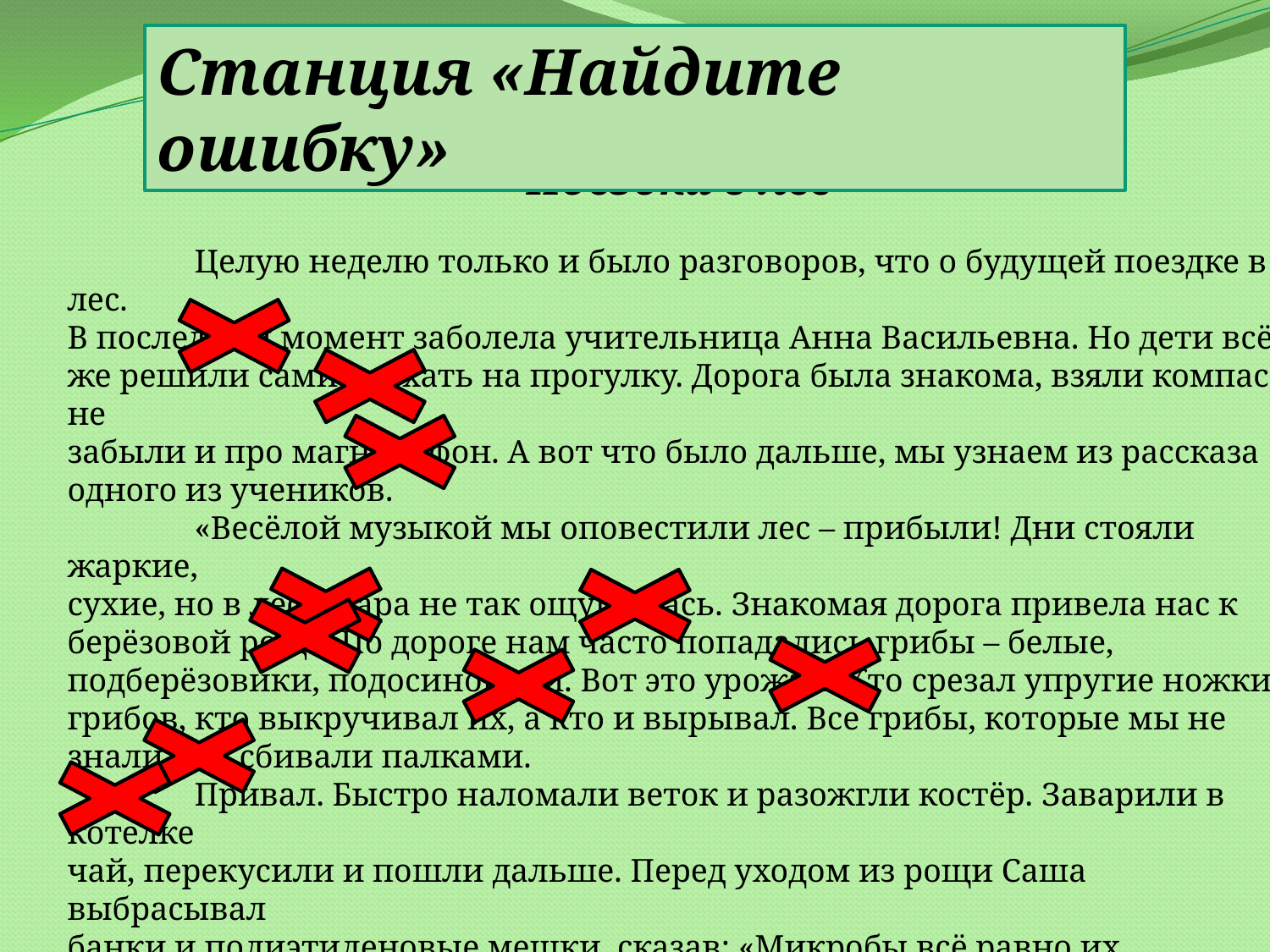

Станция «Найдите ошибку»
Поездка в лес

	Целую неделю только и было разговоров, что о будущей поездке в лес.
В последний момент заболела учительница Анна Васильевна. Но дети всё же решили сами поехать на прогулку. Дорога была знакома, взяли компас, не
забыли и про магнитофон. А вот что было дальше, мы узнаем из рассказа
одного из учеников.
	«Весёлой музыкой мы оповестили лес – прибыли! Дни стояли жаркие,
сухие, но в лесу жара не так ощущалась. Знакомая дорога привела нас к
берёзовой роще. По дороге нам часто попадались грибы – белые,
подберёзовики, подосиновики. Вот это урожай! Кто срезал упругие ножки
грибов, кто выкручивал их, а кто и вырывал. Все грибы, которые мы не
знали, мы сбивали палками.
	Привал. Быстро наломали веток и разожгли костёр. Заварили в котелке
чай, перекусили и пошли дальше. Перед уходом из рощи Саша выбрасывал
банки и полиэтиленовые мешки, сказав: «Микробы всё равно их разрушат».
Угли костра подмигивали нам на прощанье.